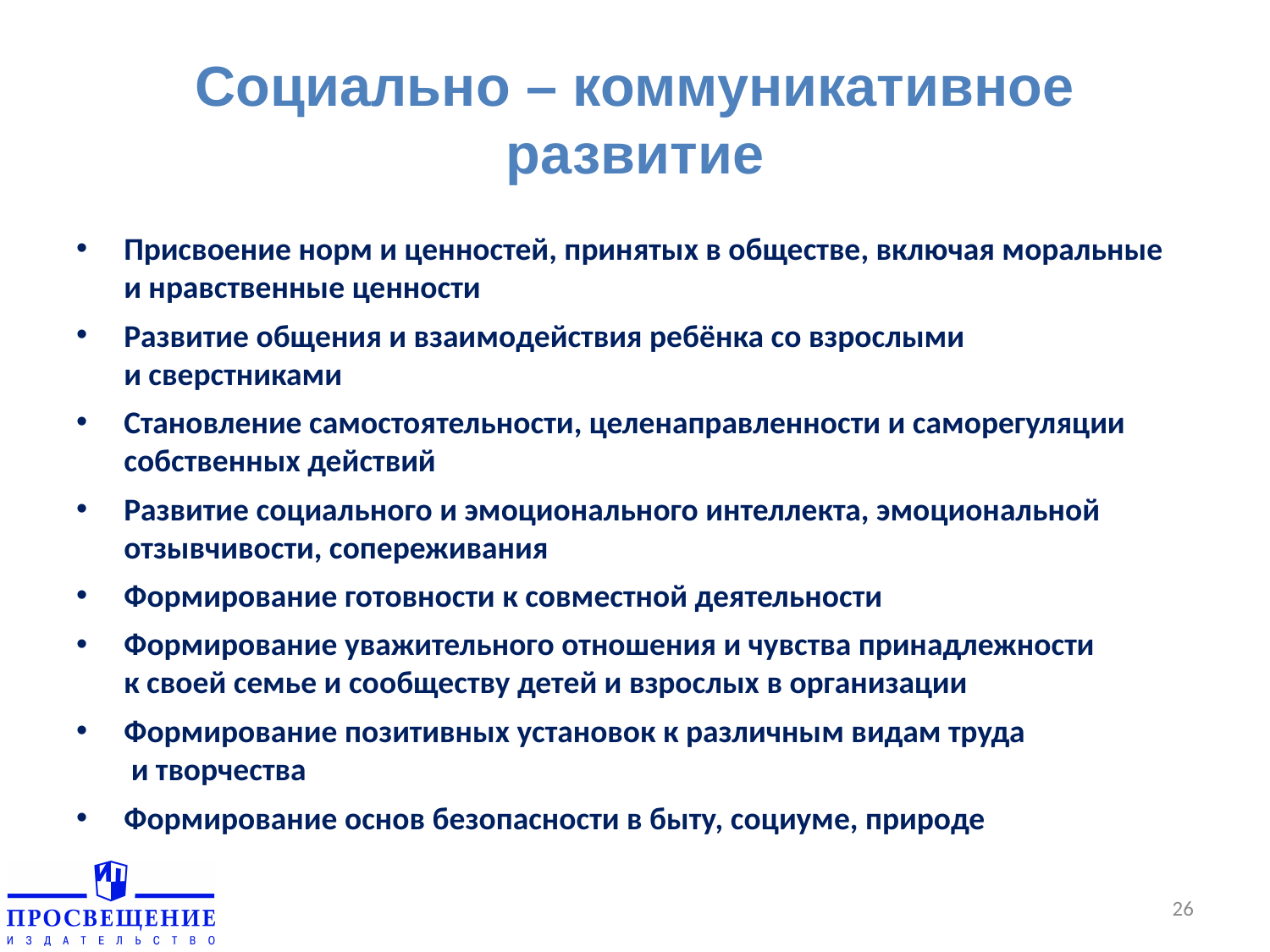

Образовательные области
# Социально – коммуникативное развитие
Присвоение норм и ценностей, принятых в обществе, включая моральные
и нравственные ценности
Развитие общения и взаимодействия ребёнка со взрослыми
и сверстниками
Становление самостоятельности, целенаправленности и саморегуляции собственных действий
Развитие социального и эмоционального интеллекта, эмоциональной отзывчивости, сопереживания
Формирование готовности к совместной деятельности
Формирование уважительного отношения и чувства принадлежности
к своей семье и сообществу детей и взрослых в организации
Формирование позитивных установок к различным видам труда
 и творчества
Формирование основ безопасности в быту, социуме, природе
26